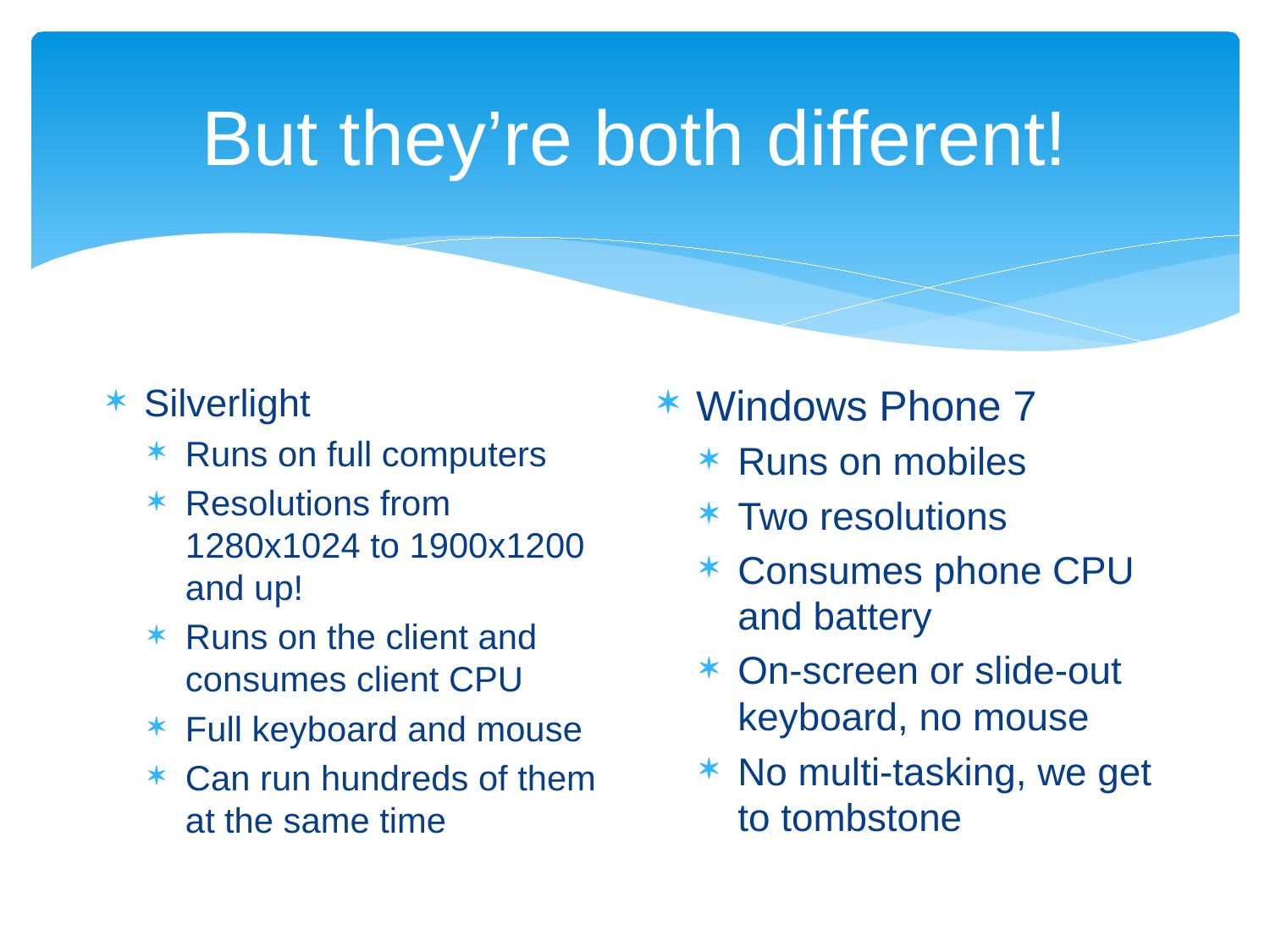

# But they’re both different!
Silverlight
Runs on full computers
Resolutions from 1280x1024 to 1900x1200 and up!
Runs on the client and consumes client CPU
Full keyboard and mouse
Can run hundreds of them at the same time
Windows Phone 7
Runs on mobiles
Two resolutions
Consumes phone CPU and battery
On-screen or slide-out keyboard, no mouse
No multi-tasking, we get to tombstone